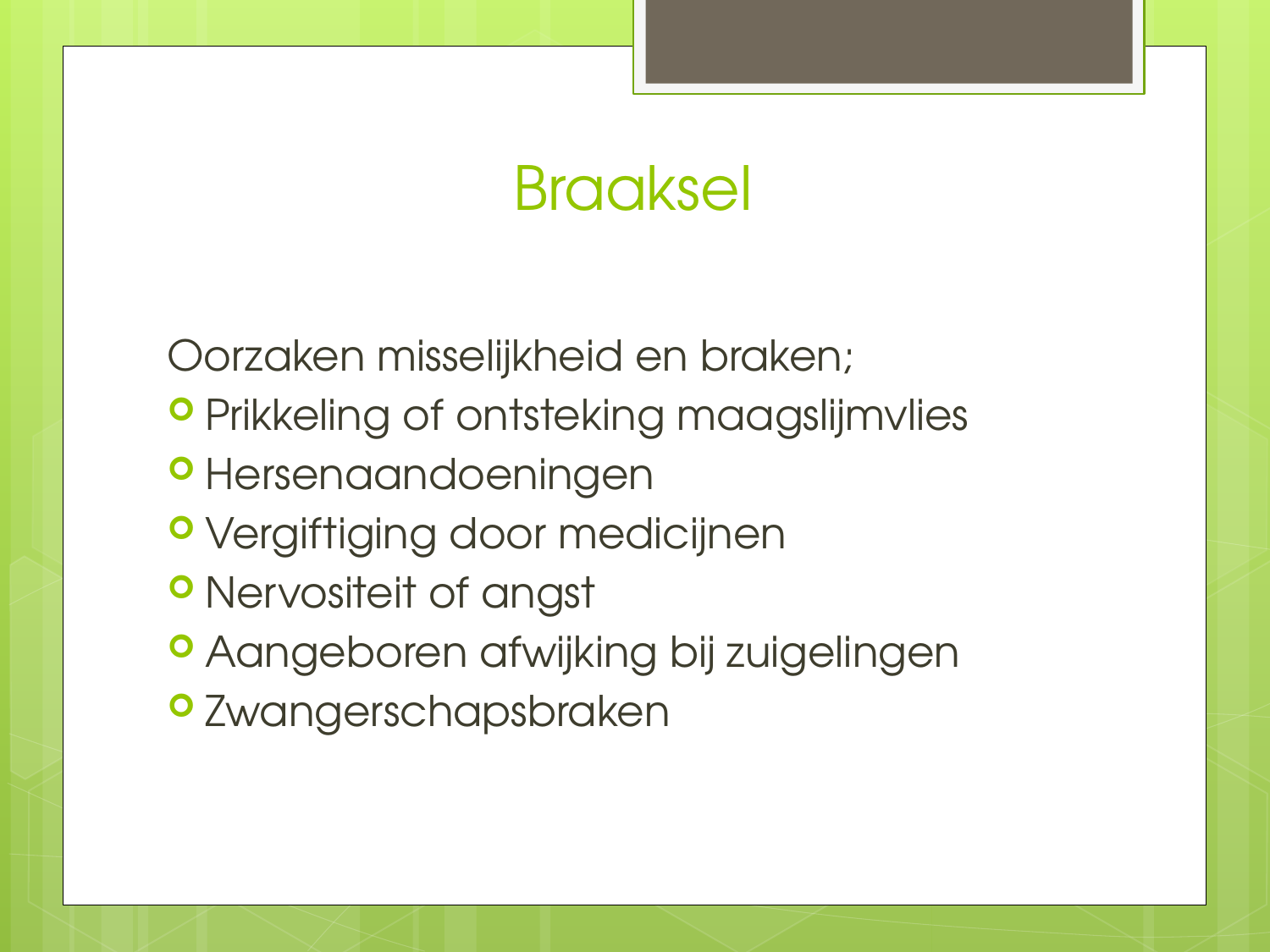

# Braaksel
Oorzaken misselijkheid en braken;
Prikkeling of ontsteking maagslijmvlies
Hersenaandoeningen
Vergiftiging door medicijnen
Nervositeit of angst
Aangeboren afwijking bij zuigelingen
Zwangerschapsbraken